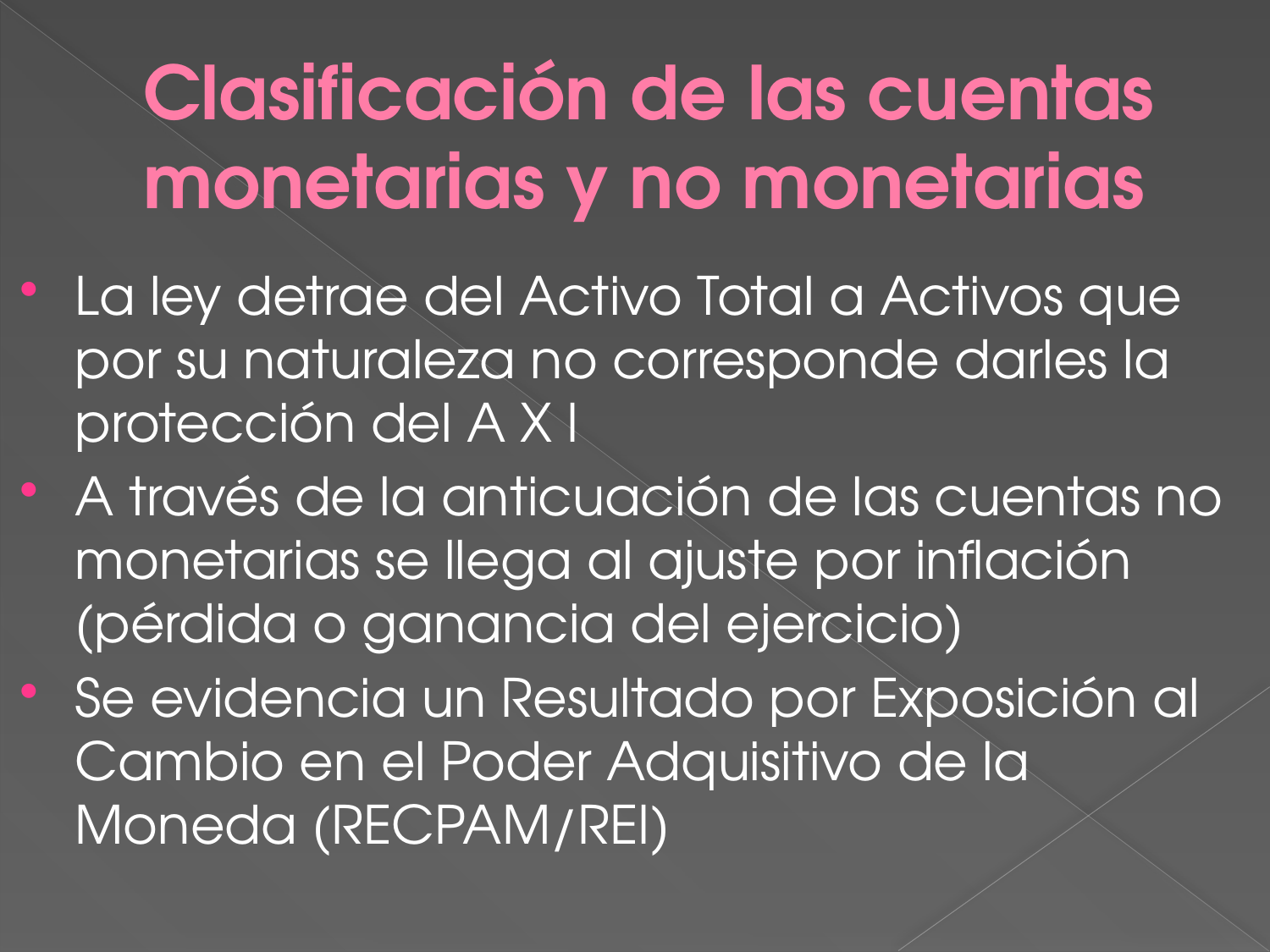

# Clasificación de las cuentas monetarias y no monetarias
La ley detrae del Activo Total a Activos que por su naturaleza no corresponde darles la protección del A X I
A través de la anticuación de las cuentas no monetarias se llega al ajuste por inflación (pérdida o ganancia del ejercicio)
Se evidencia un Resultado por Exposición al Cambio en el Poder Adquisitivo de la Moneda (RECPAM/REI)